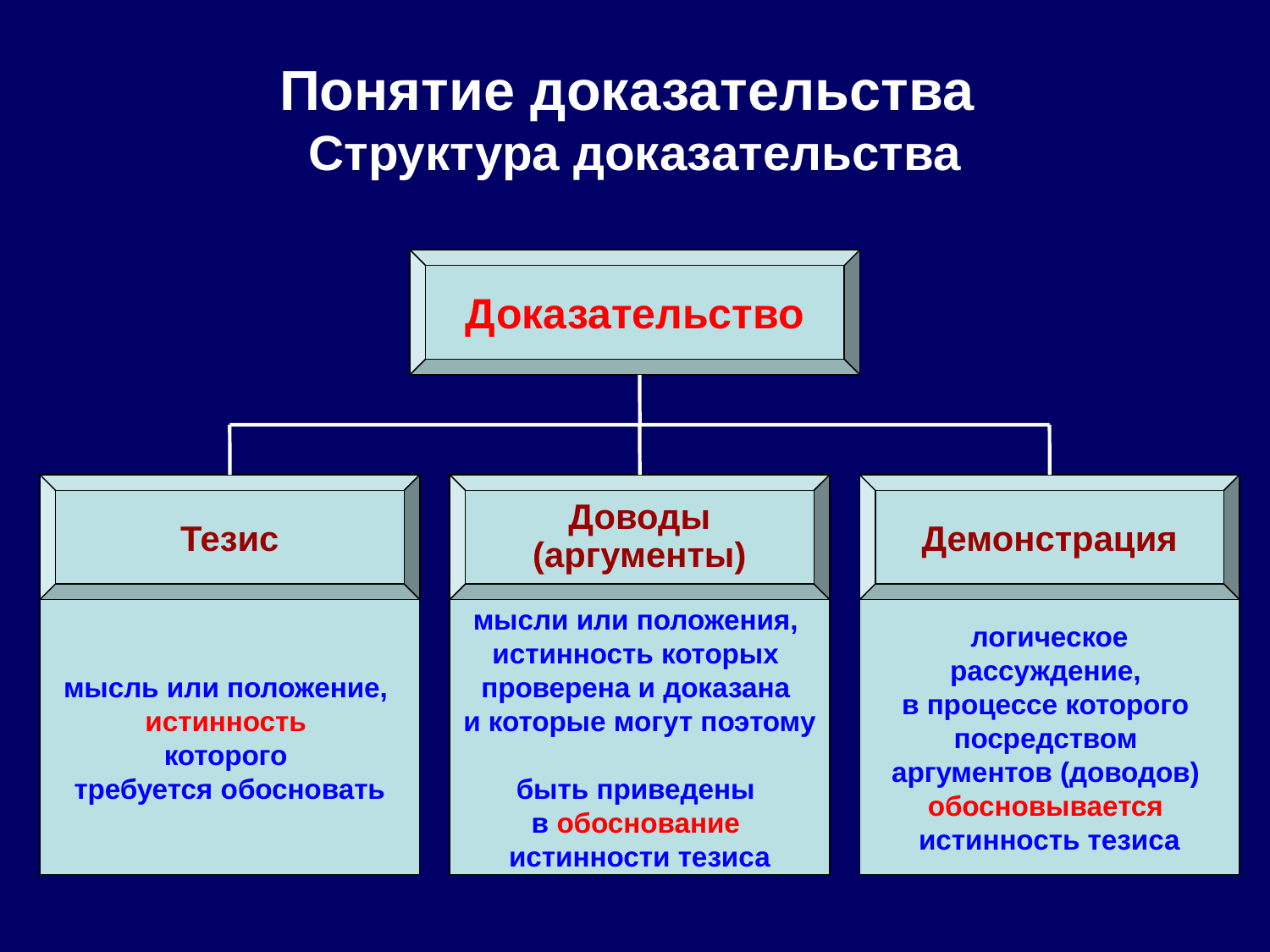

# Понятие доказательства Структура доказательства
Доказательство

Тезис
Доводы
(аргументы)
Демонстрация
мысль или положение,
истинность
которого
требуется обосновать
мысли или положения,
истинность которых
проверена и доказана
и которые могут поэтому
быть приведены
в обоснование
истинности тезиса
логическое рассуждение,
в процессе которого
посредством
аргументов (доводов)
обосновывается
истинность тезиса